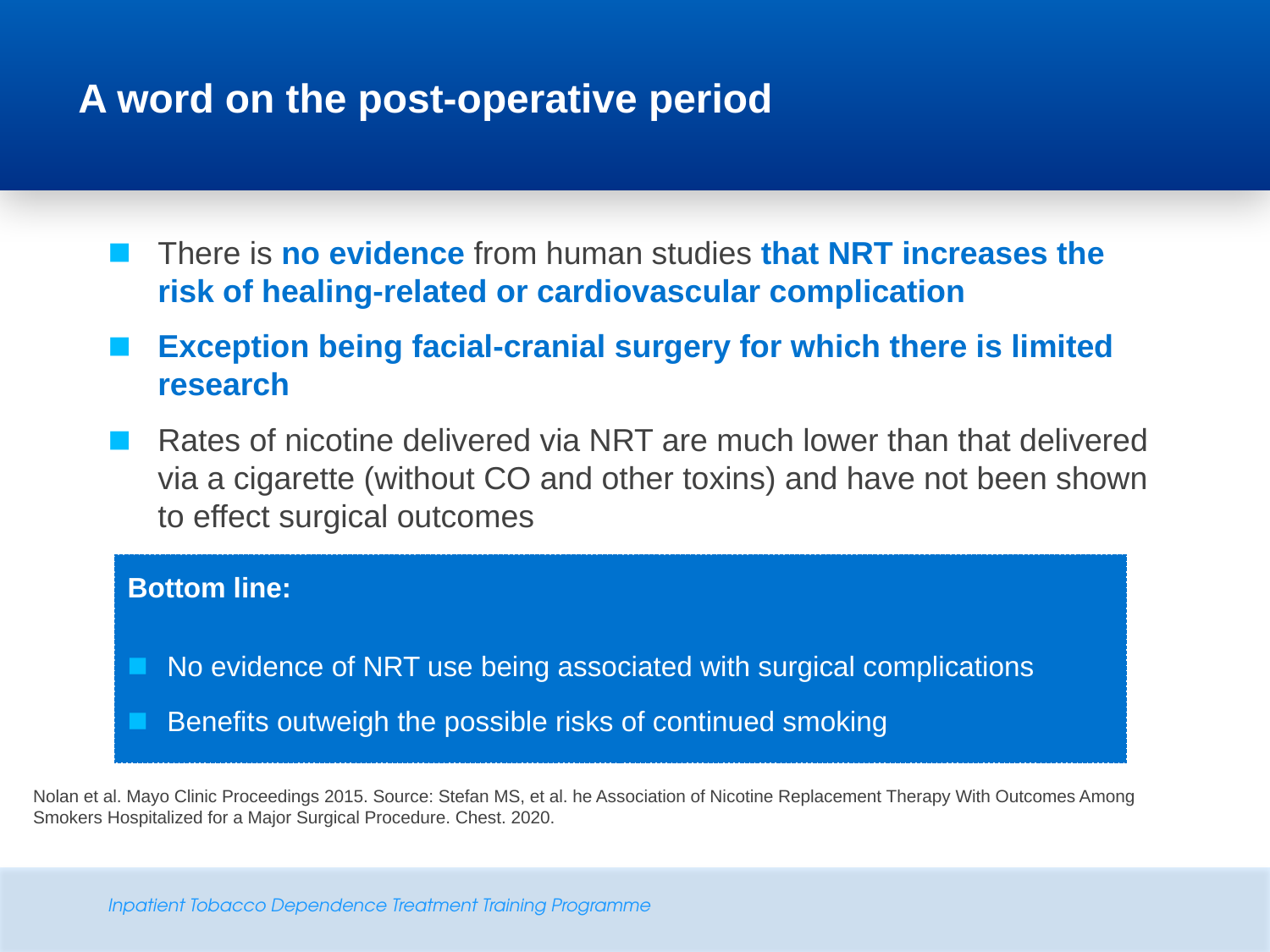

A word on the post-operative period
There is no evidence from human studies that NRT increases the risk of healing-related or cardiovascular complication
Exception being facial-cranial surgery for which there is limited research
Rates of nicotine delivered via NRT are much lower than that delivered via a cigarette (without CO and other toxins) and have not been shown to effect surgical outcomes

Bottom line:

No evidence of NRT use being associated with surgical complications
Benefits outweigh the possible risks of continued smoking

Nolan et al. Mayo Clinic Proceedings 2015. Source: Stefan MS, et al. he Association of Nicotine Replacement Therapy With Outcomes Among Smokers Hospitalized for a Major Surgical Procedure. Chest. 2020.
Inpatient Tobacco Dependence Treatment Training Programme